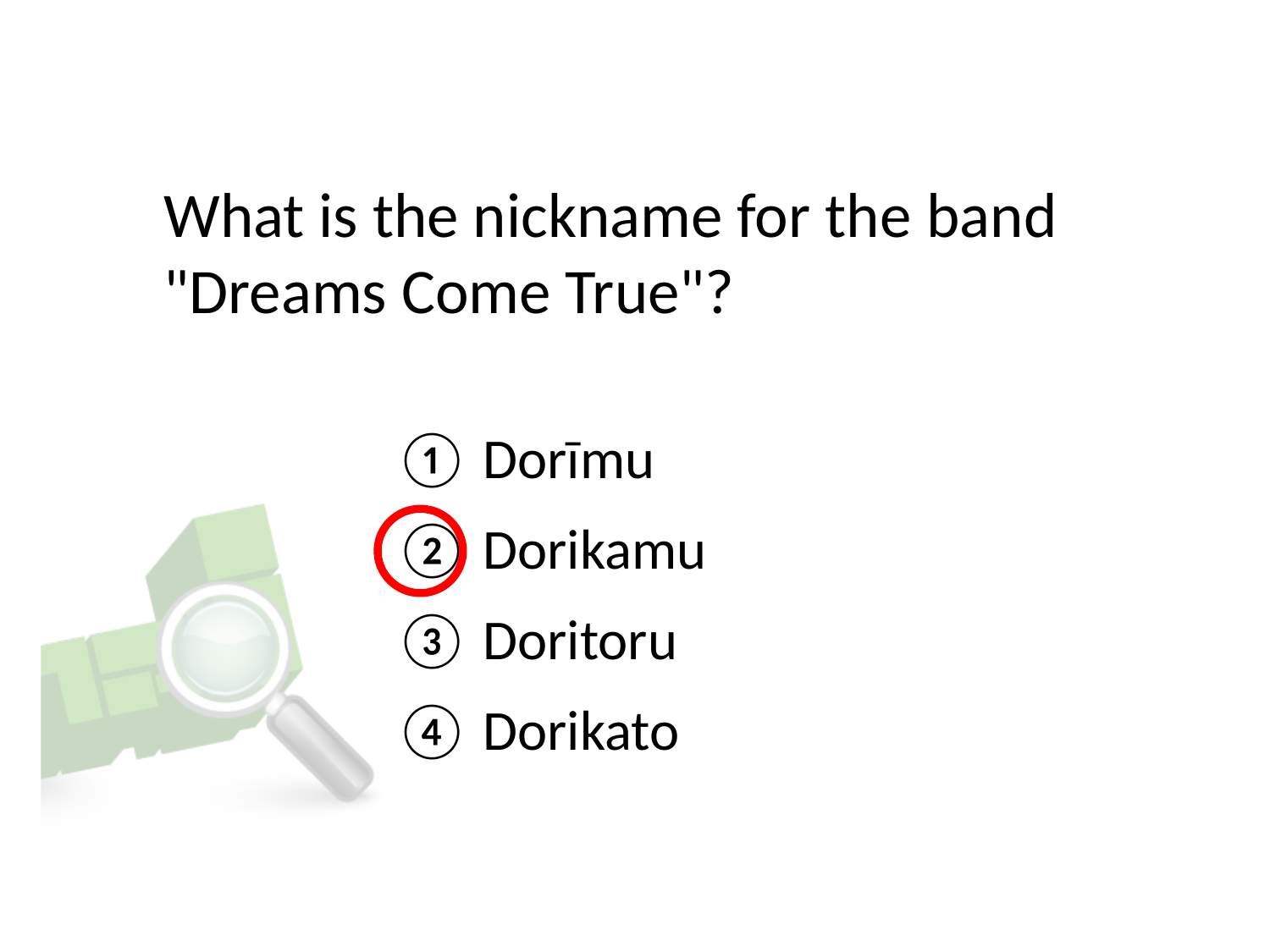

# What is the nickname for the band "Dreams Come True"?
① Dorīmu
② Dorikamu
③ Doritoru
④ Dorikato